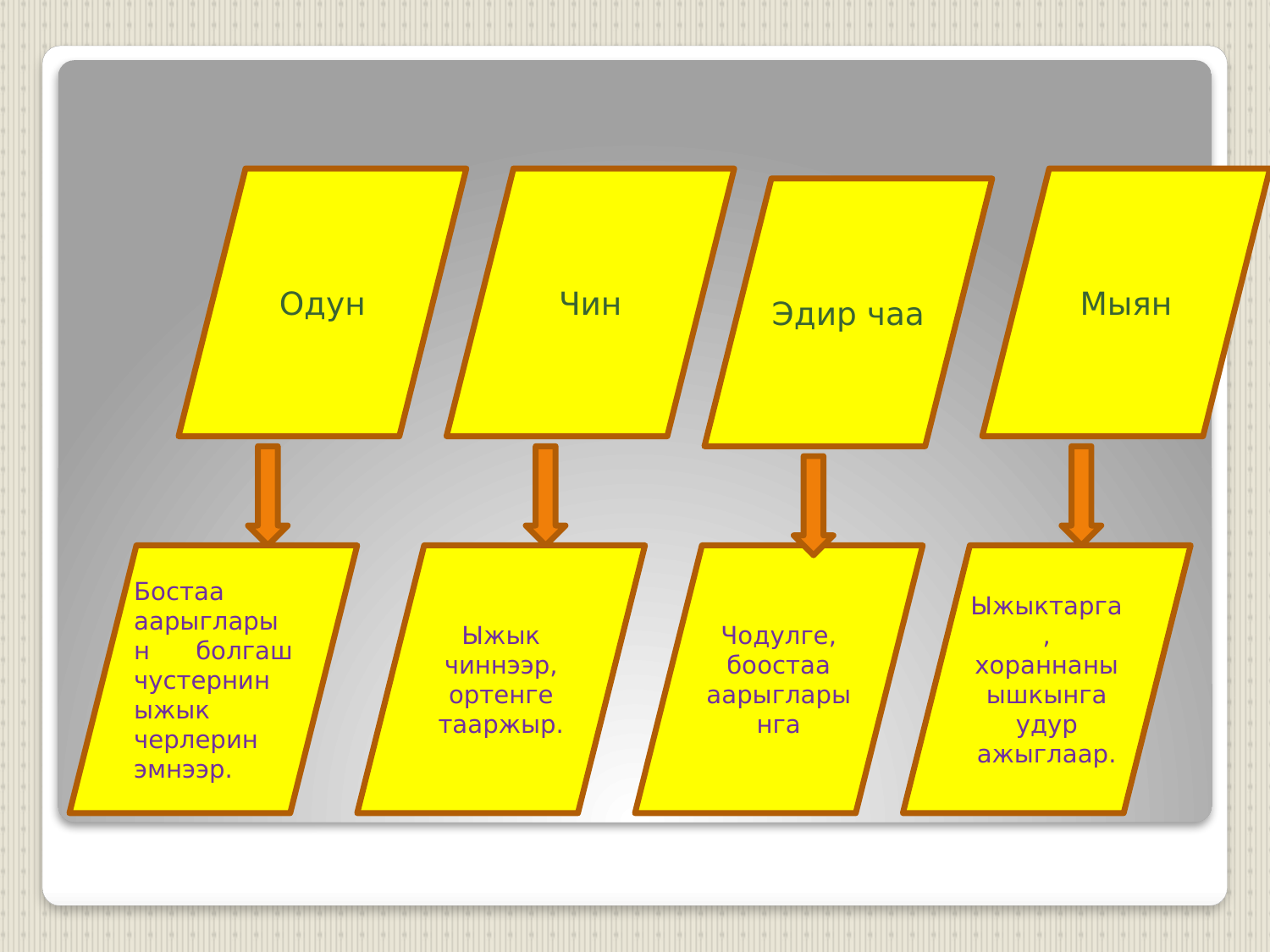

Одун
Чин
Мыян
Эдир чаа

Бостаа аарыгларын болгаш чустернин ыжык черлерин эмнээр.
Ыжык чиннээр, ортенге тааржыр.
Чодулге, боостаа аарыгларынга
Ыжыктарга, хораннаныышкынга удур ажыглаар.